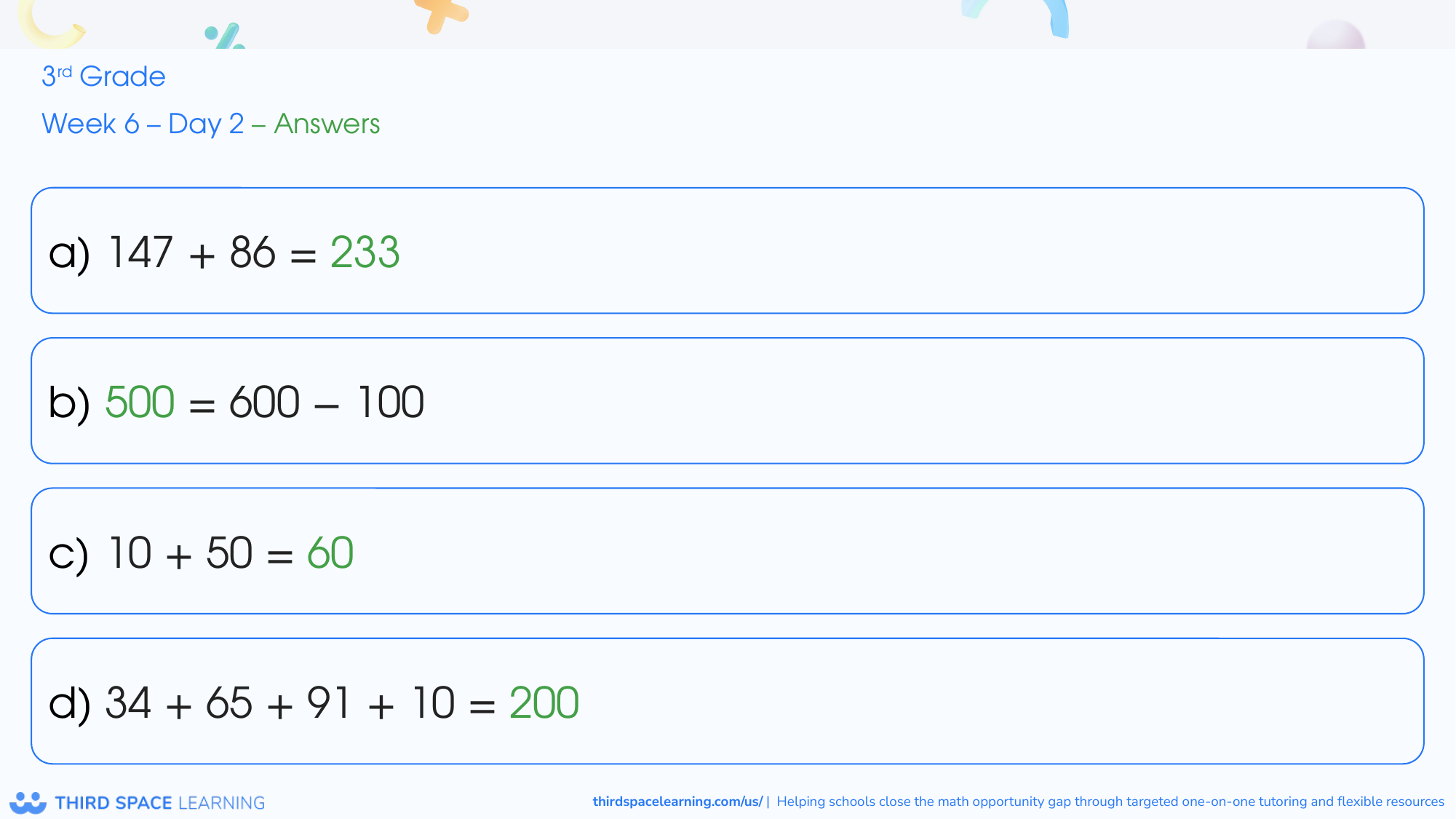

3rd Grade
Week 6 – Day 2 – Answers
147 + 86 = 233
500 = 600 − 100
10 + 50 = 60
34 + 65 + 91 + 10 = 200